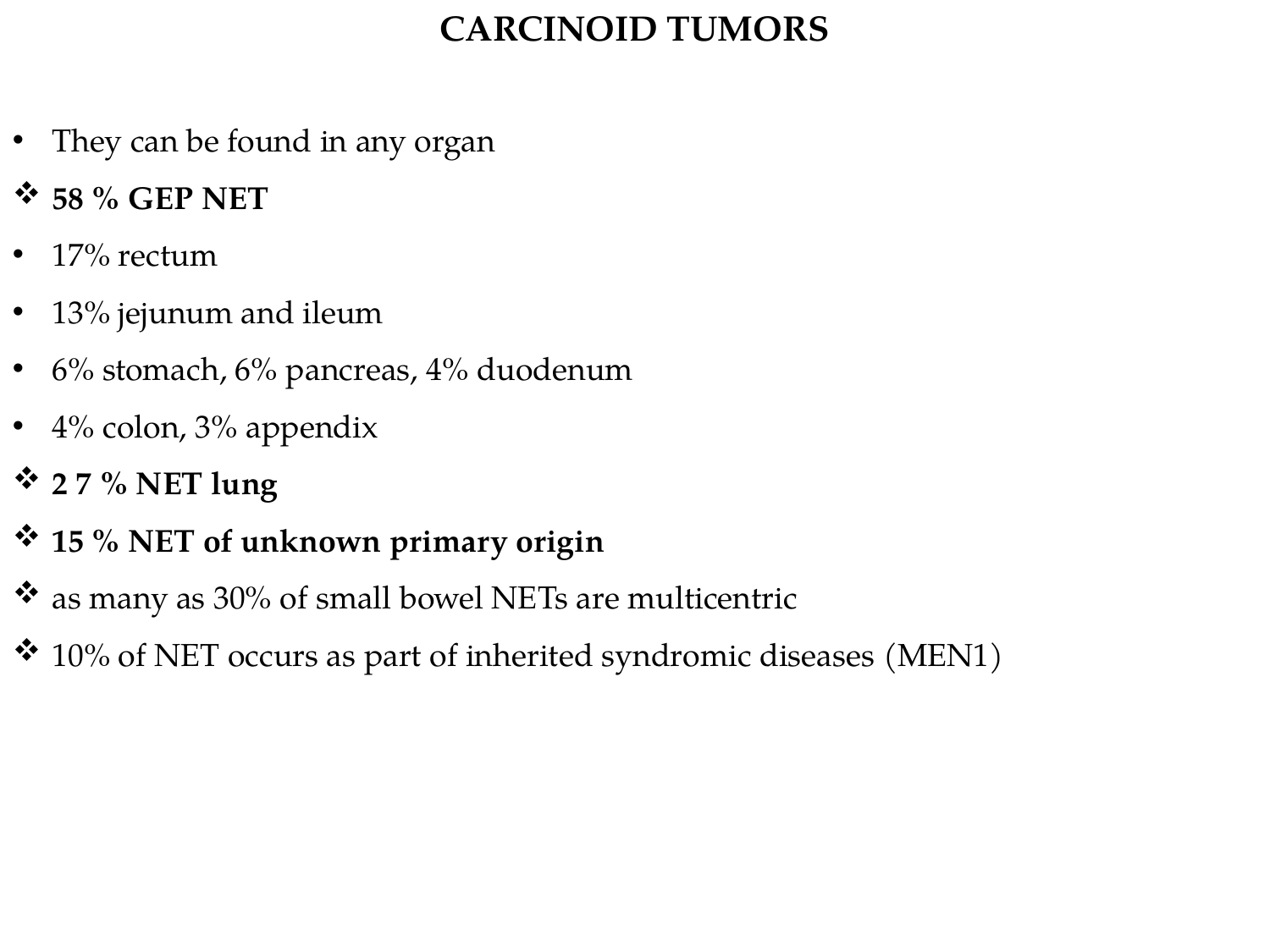

CARCINOID TUMORS
They can be found in any organ
58 % GEP NET
17% rectum
13% jejunum and ileum
6% stomach, 6% pancreas, 4% duodenum
4% colon, 3% appendix
2 7 % NET lung
15 % NET of unknown primary origin
as many as 30% of small bowel NETs are multicentric
10% of NET occurs as part of inherited syndromic diseases (MEN1)